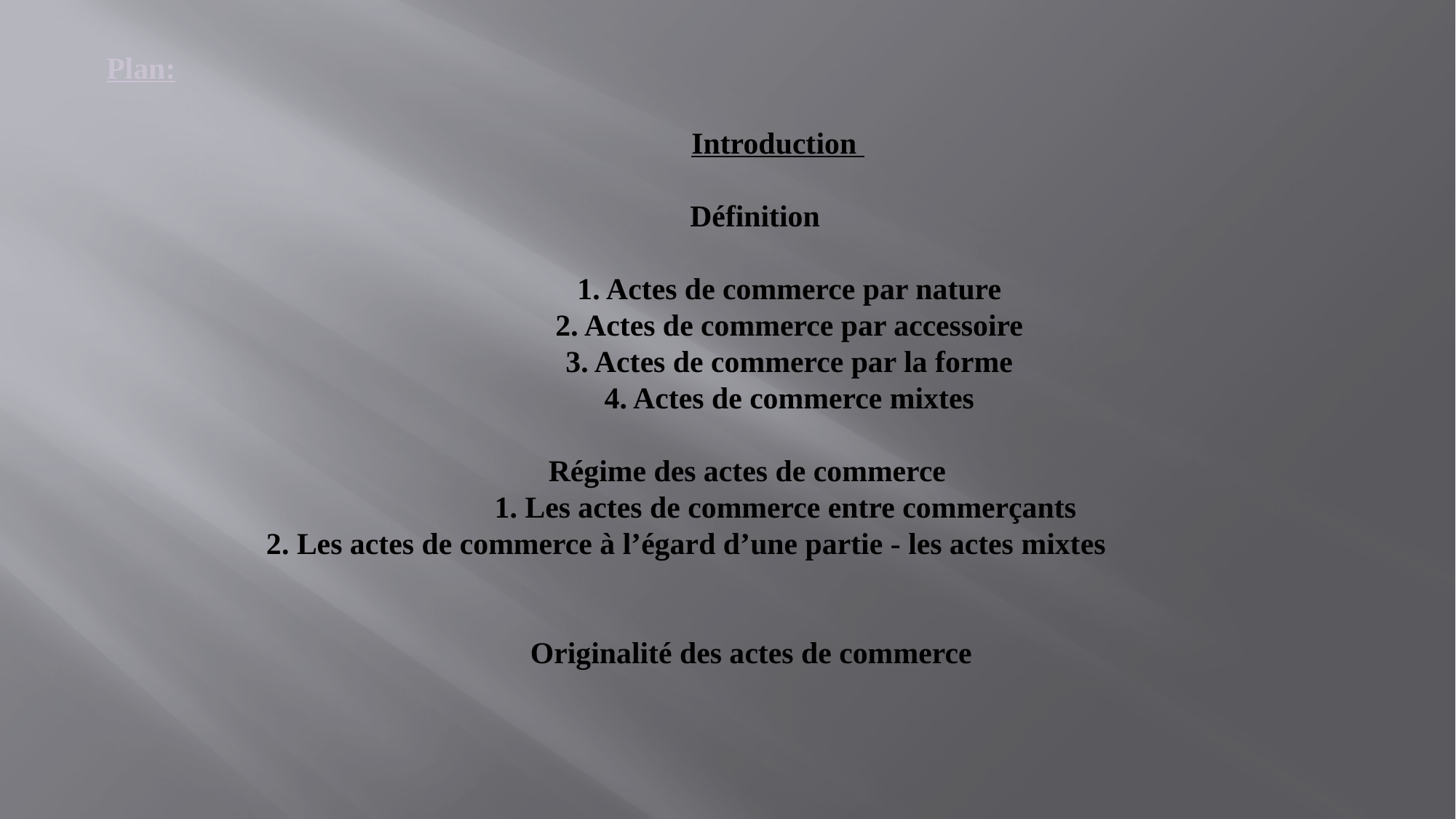

Plan:
# Introduction Définition   1. Actes de commerce par nature  2. Actes de commerce par accessoire 3. Actes de commerce par la forme  4. Actes de commerce mixtes    Régime des actes de commerce  1. Les actes de commerce entre commerçants 2. Les actes de commerce à l’égard d’une partie - les actes mixtes Originalité des actes de commerce